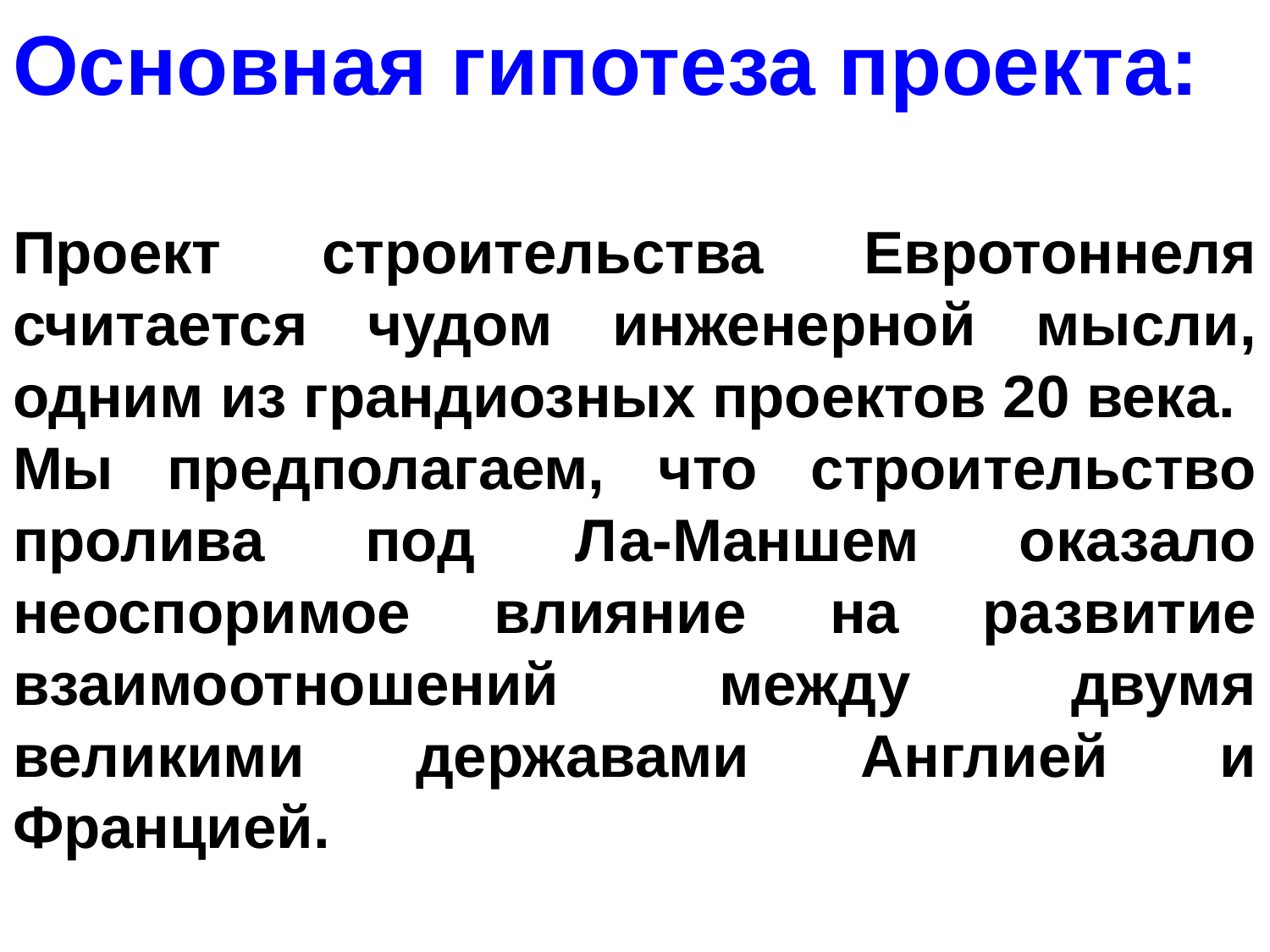

Основная гипотеза проекта:

Проект строительства Евротоннеля считается чудом инженерной мысли, одним из грандиозных проектов 20 века.
Мы предполагаем, что строительство пролива под Ла-Маншем оказало неоспоримое влияние на развитие взаимоотношений между двумя великими державами Англией и Францией.